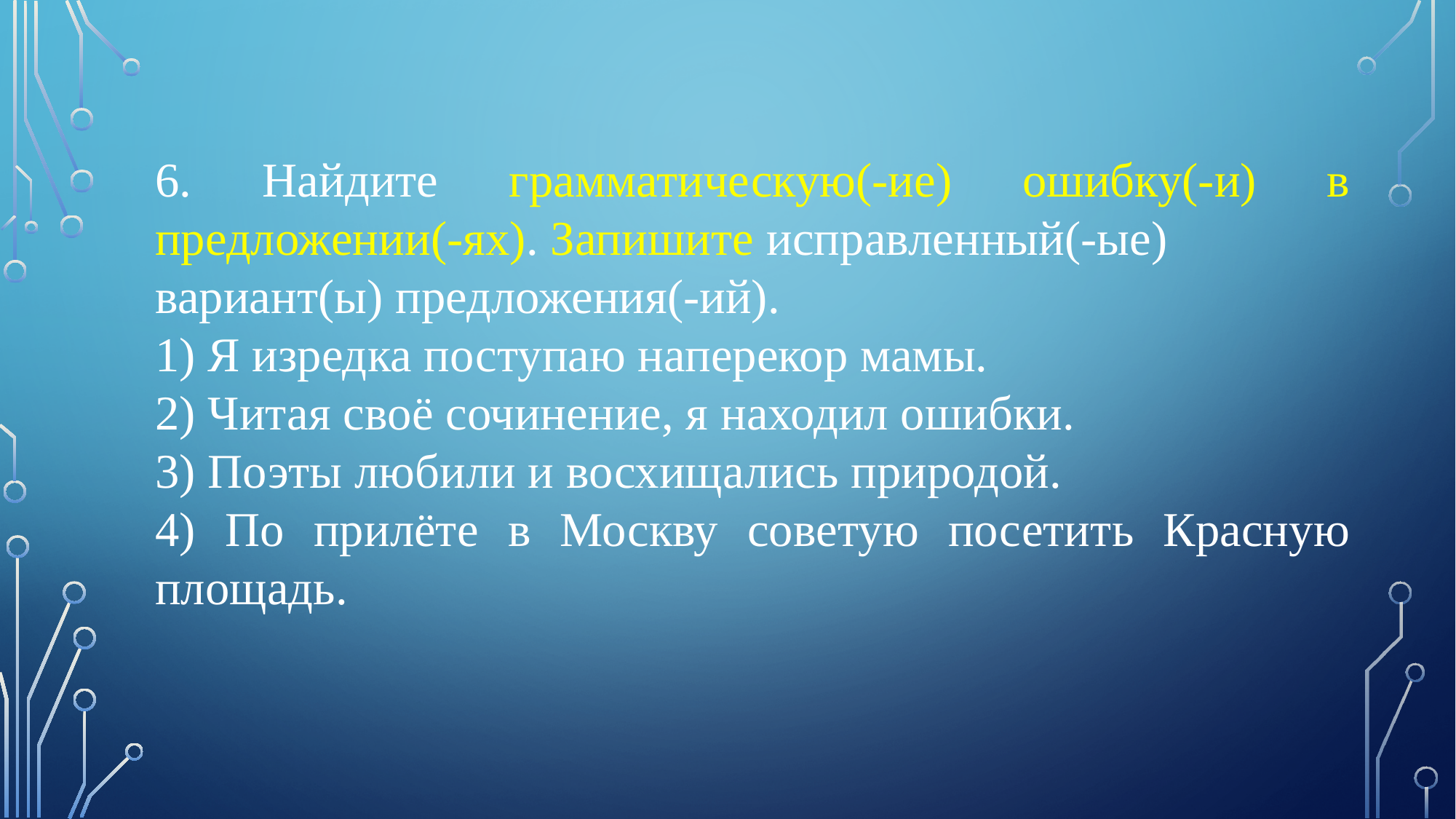

6. Найдите грамматическую(-ие) ошибку(-и) в предложении(-ях). Запишите исправленный(-ые)
вариант(ы) предложения(-ий).
1) Я изредка поступаю наперекор мамы.
2) Читая своё сочинение, я находил ошибки.
3) Поэты любили и восхищались природой.
4) По прилёте в Москву советую посетить Красную площадь.